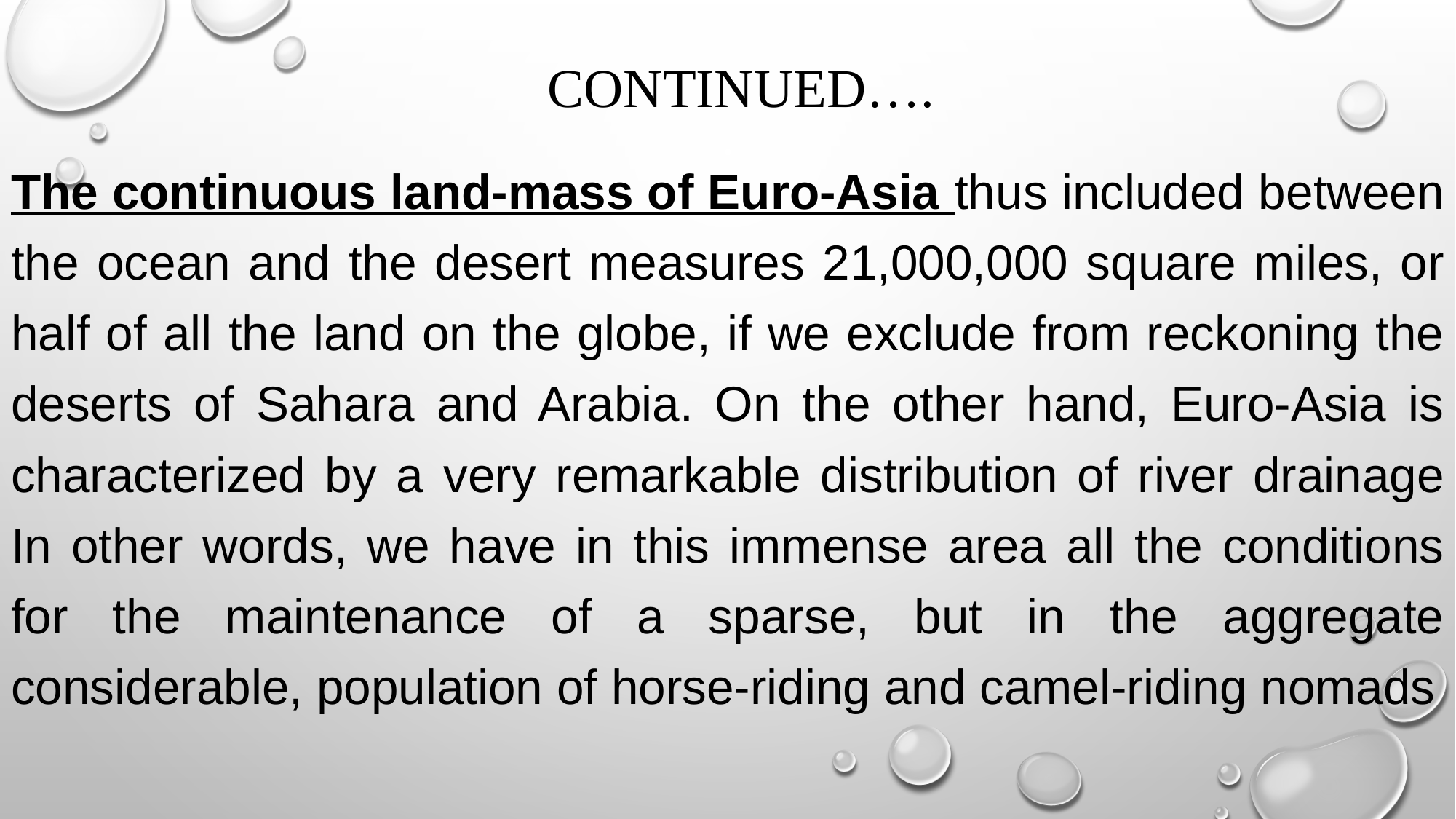

# continued….
The continuous land-mass of Euro-Asia thus included between the ocean and the desert measures 21,000,000 square miles, or half of all the land on the globe, if we exclude from reckoning the deserts of Sahara and Arabia. On the other hand, Euro-Asia is characterized by a very remarkable distribution of river drainage In other words, we have in this immense area all the conditions for the maintenance of a sparse, but in the aggregate considerable, population of horse-riding and camel-riding nomads